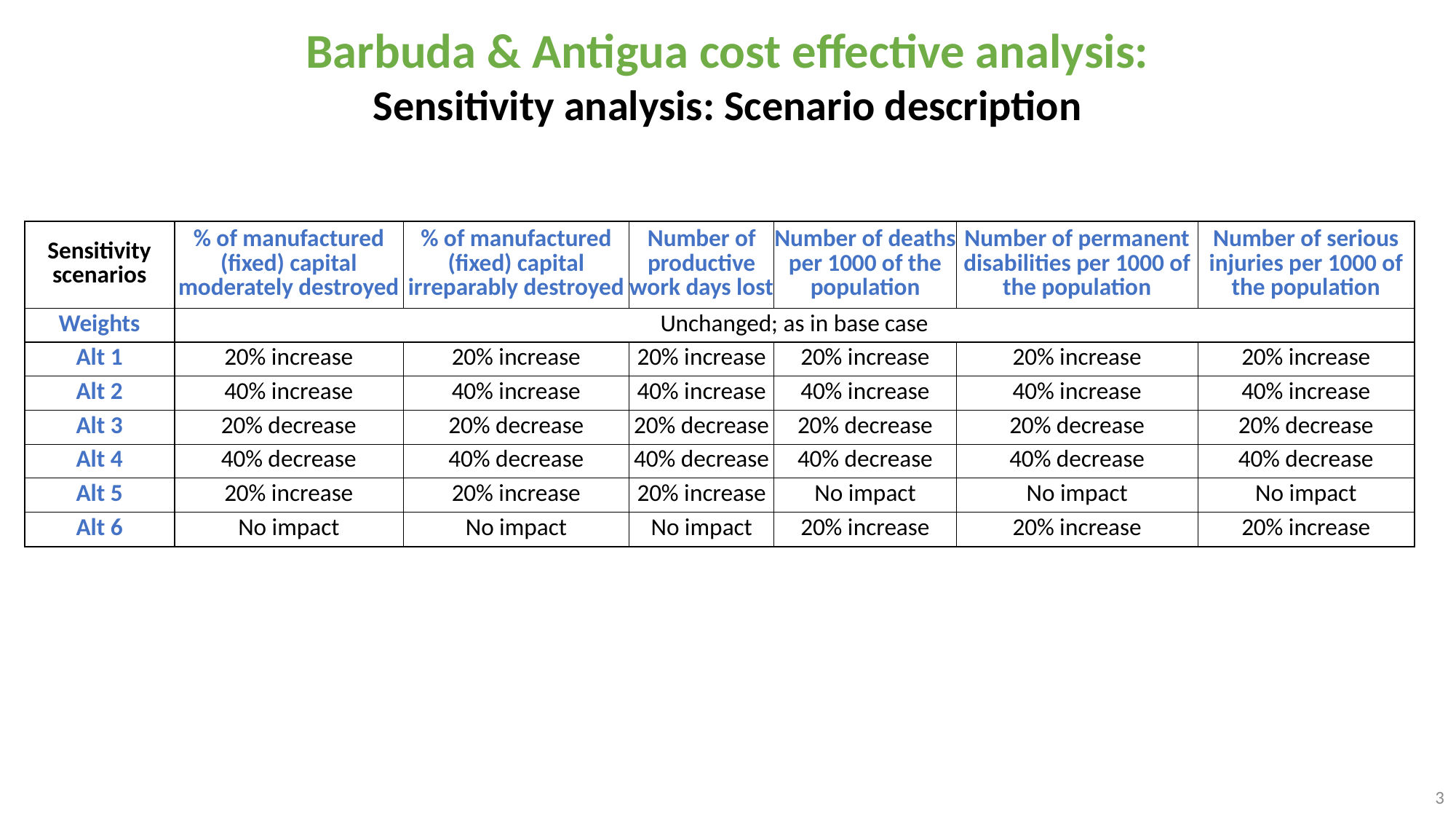

Barbuda & Antigua cost effective analysis:
Sensitivity analysis: Scenario description
| Sensitivity scenarios | % of manufactured (fixed) capital moderately destroyed | % of manufactured (fixed) capital irreparably destroyed | Number of productive work days lost | Number of deaths per 1000 of the population | Number of permanent disabilities per 1000 of the population | Number of serious injuries per 1000 of the population |
| --- | --- | --- | --- | --- | --- | --- |
| Weights | Unchanged; as in base case |  |  |  |  |  |
| Alt 1 | 20% increase | 20% increase | 20% increase | 20% increase | 20% increase | 20% increase |
| Alt 2 | 40% increase | 40% increase | 40% increase | 40% increase | 40% increase | 40% increase |
| Alt 3 | 20% decrease | 20% decrease | 20% decrease | 20% decrease | 20% decrease | 20% decrease |
| Alt 4 | 40% decrease | 40% decrease | 40% decrease | 40% decrease | 40% decrease | 40% decrease |
| Alt 5 | 20% increase | 20% increase | 20% increase | No impact | No impact | No impact |
| Alt 6 | No impact | No impact | No impact | 20% increase | 20% increase | 20% increase |
3